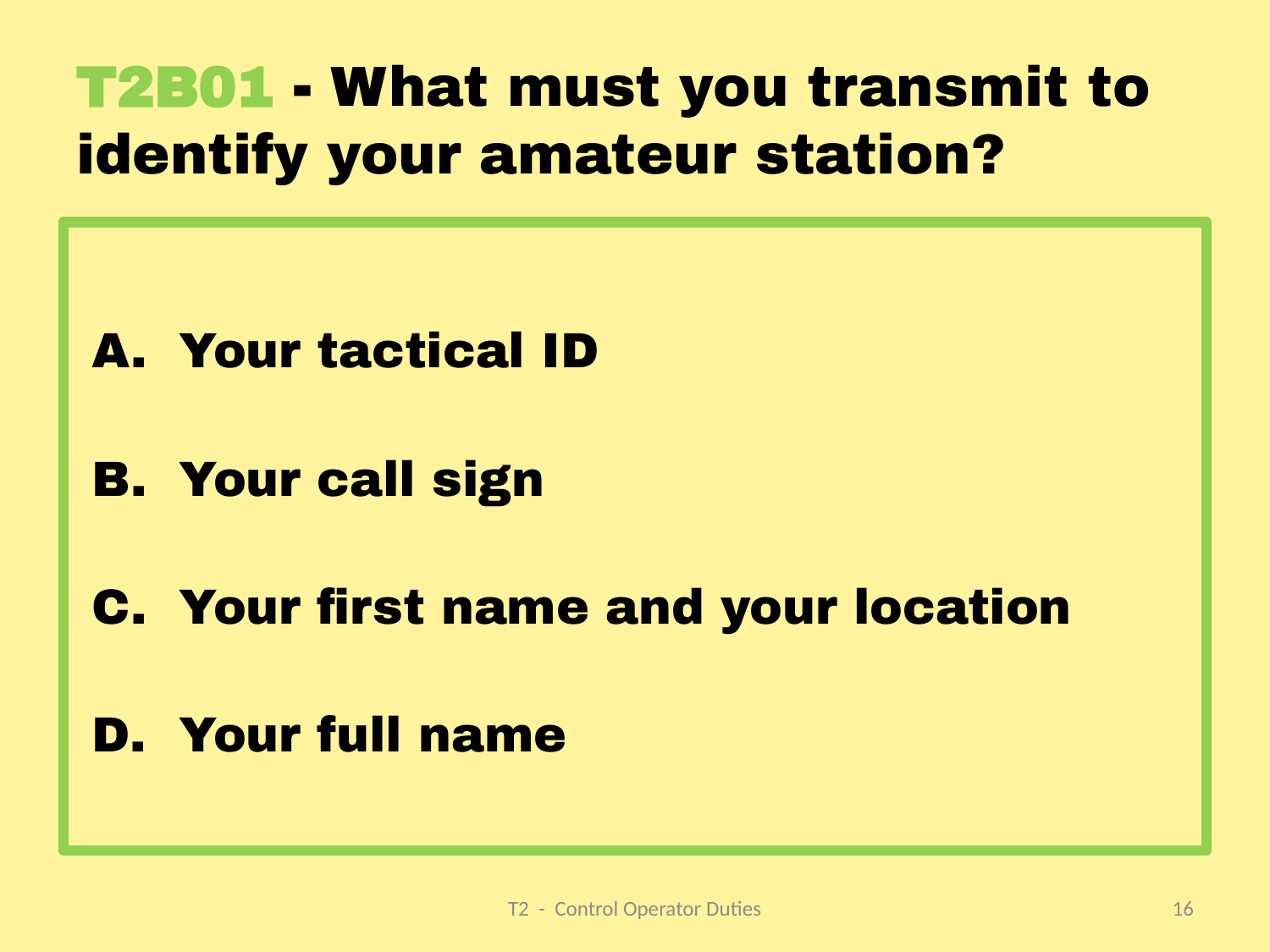

# T2B01 - What must you transmit to identify your amateur station?

Your tactical ID
Your call sign
Your first name and your location
Your full name
T2  -  Control Operator Duties
16